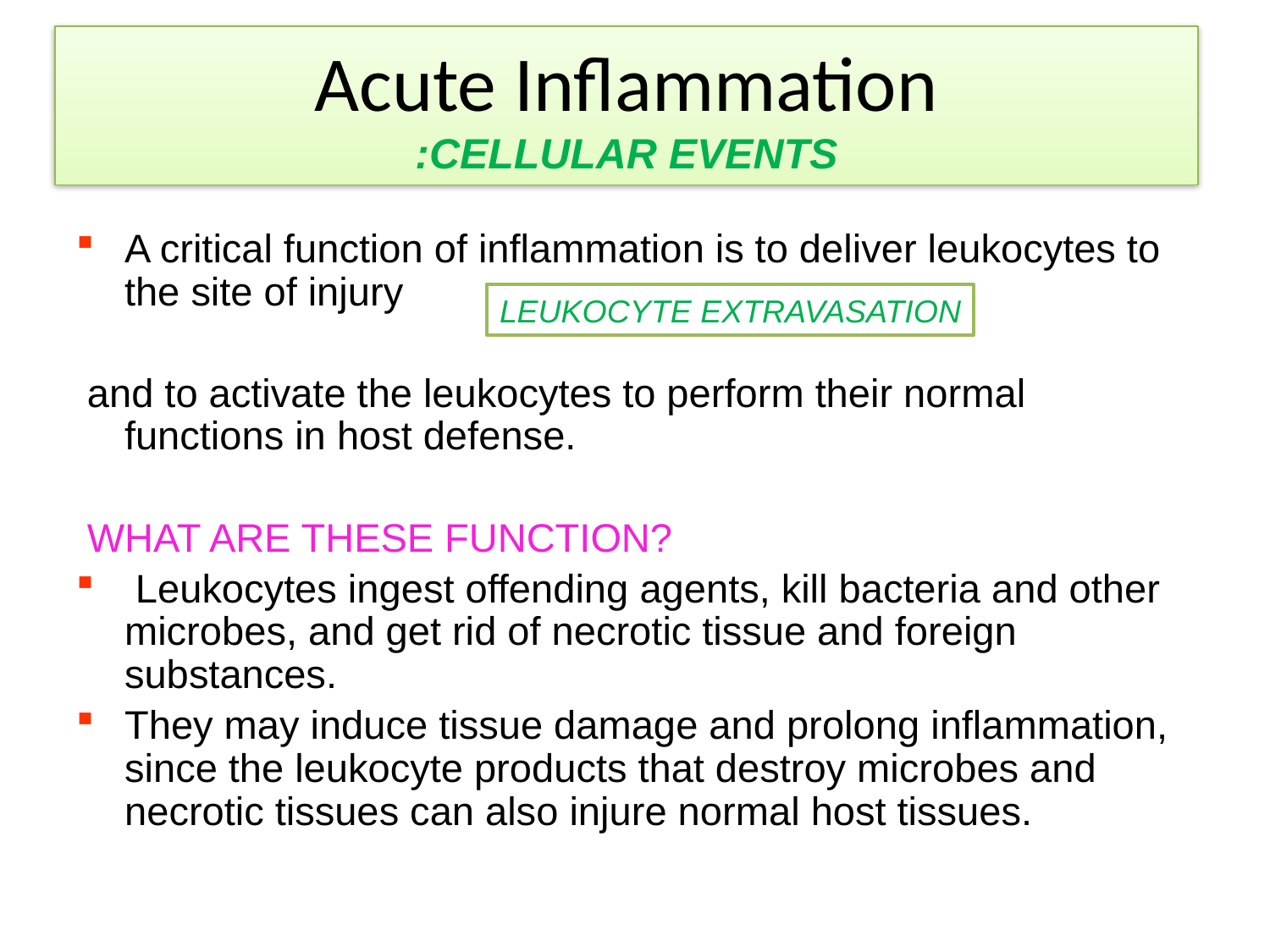

# Acute Inflammation CELLULAR EVENTS:
A critical function of inflammation is to deliver leukocytes to the site of injury

 and to activate the leukocytes to perform their normal functions in host defense.

 WHAT ARE THESE FUNCTION?
 Leukocytes ingest offending agents, kill bacteria and other microbes, and get rid of necrotic tissue and foreign substances.
They may induce tissue damage and prolong inflammation, since the leukocyte products that destroy microbes and necrotic tissues can also injure normal host tissues.
LEUKOCYTE EXTRAVASATION